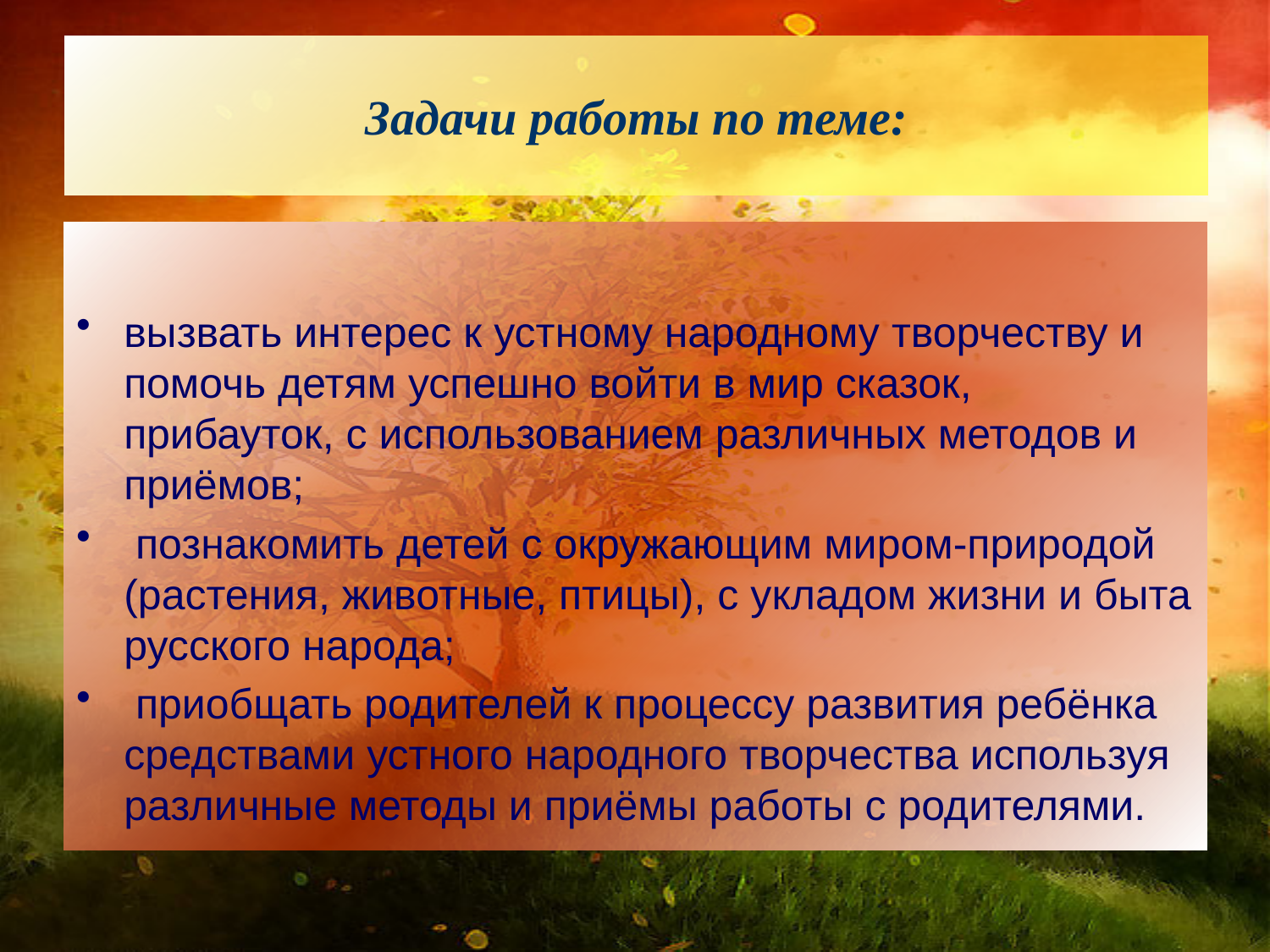

вызвать интерес к устному народному творчеству и помочь детям успешно войти в мир сказок, прибауток, с использованием различных методов и приёмов;
 познакомить детей с окружающим миром-природой (растения, животные, птицы), с укладом жизни и быта русского народа;
 приобщать родителей к процессу развития ребёнка средствами устного народного творчества используя различные методы и приёмы работы с родителями.

Задачи работы по теме: